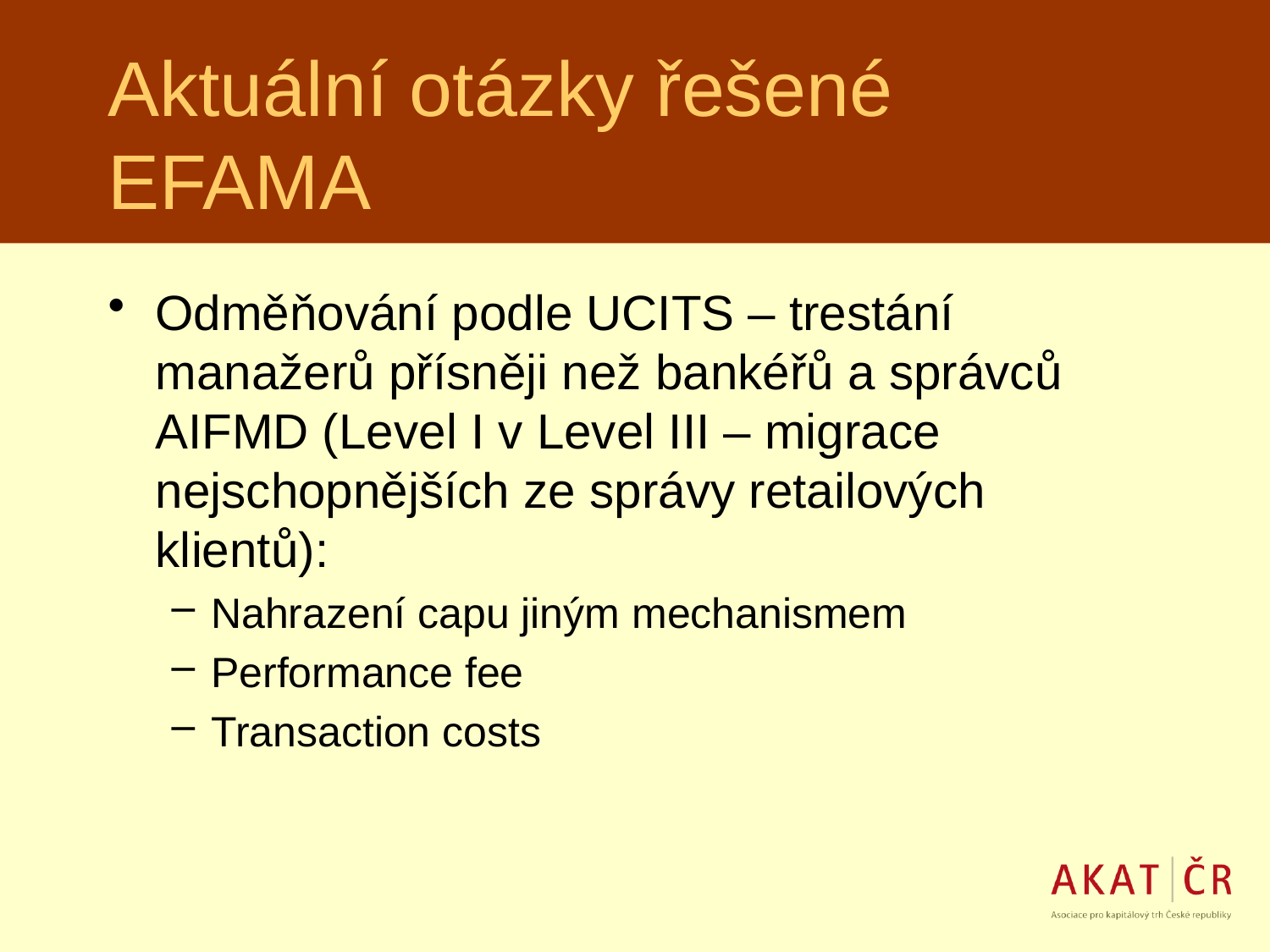

# Aktuální otázky řešené EFAMA
Odměňování podle UCITS – trestání manažerů přísněji než bankéřů a správců AIFMD (Level I v Level III – migrace nejschopnějších ze správy retailových klientů):
Nahrazení capu jiným mechanismem
Performance fee
Transaction costs